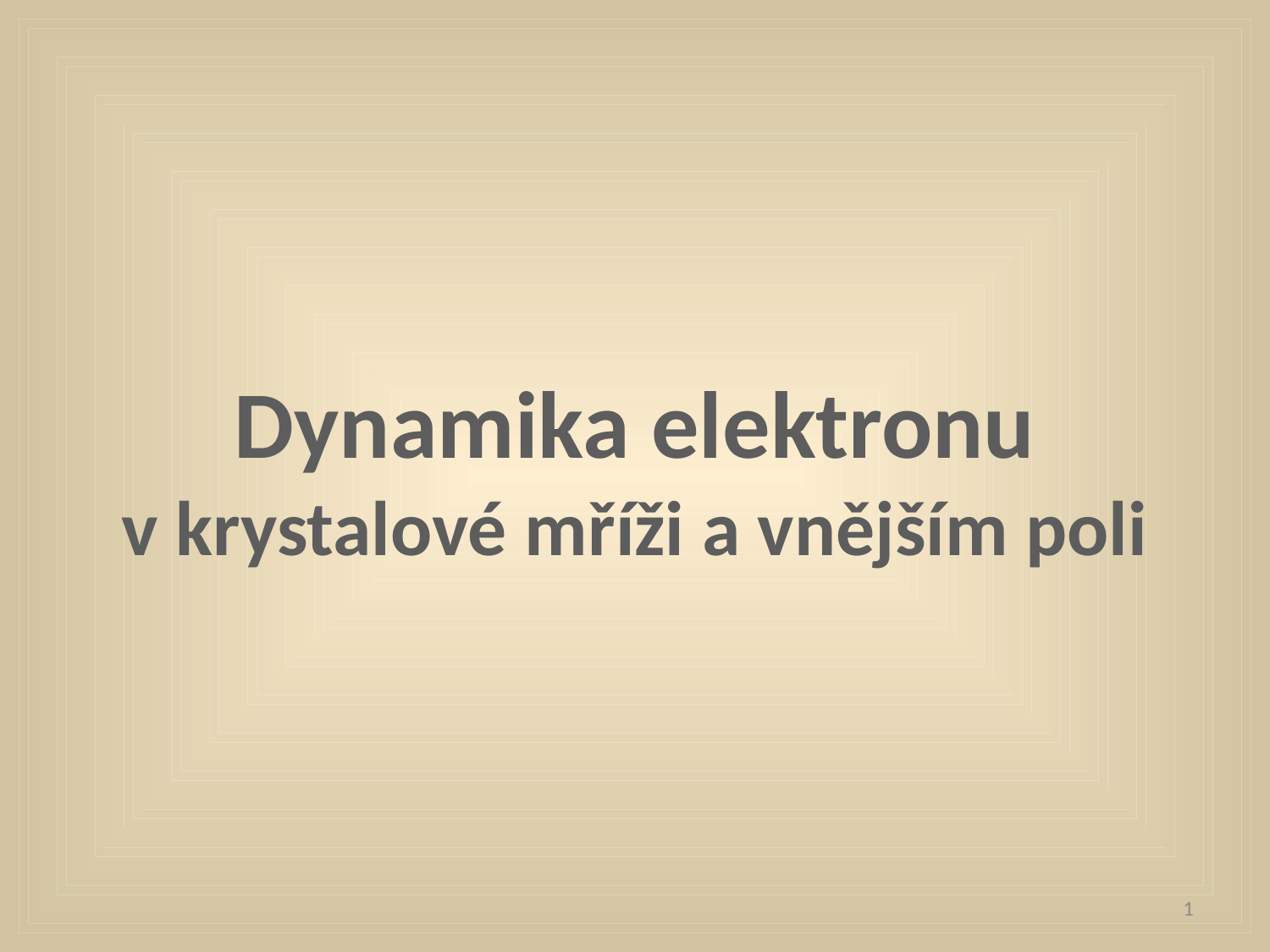

Dynamika elektronu
v krystalové mříži a vnějším poli
1